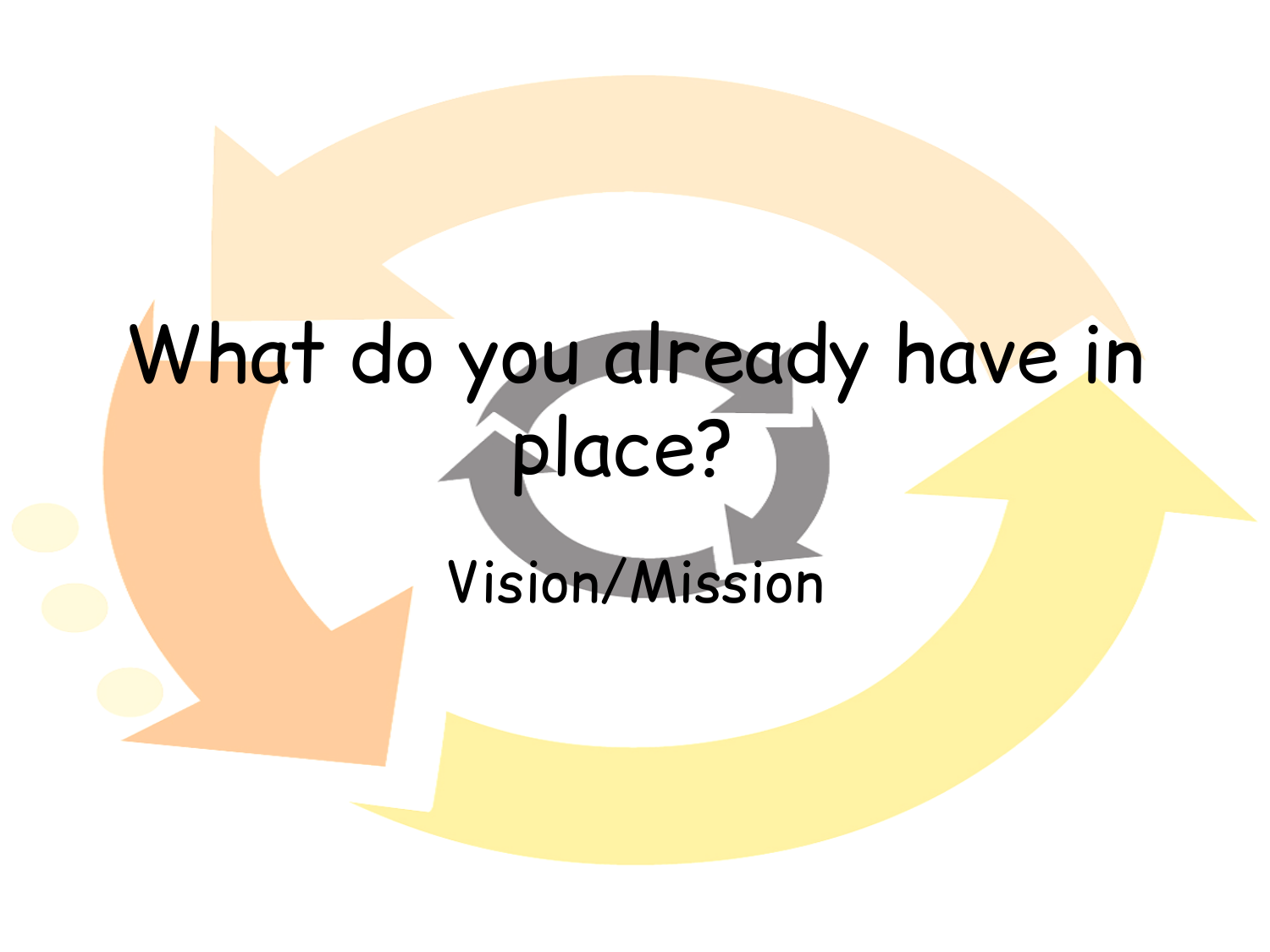

# What do you already have in place?
Vision/Mission